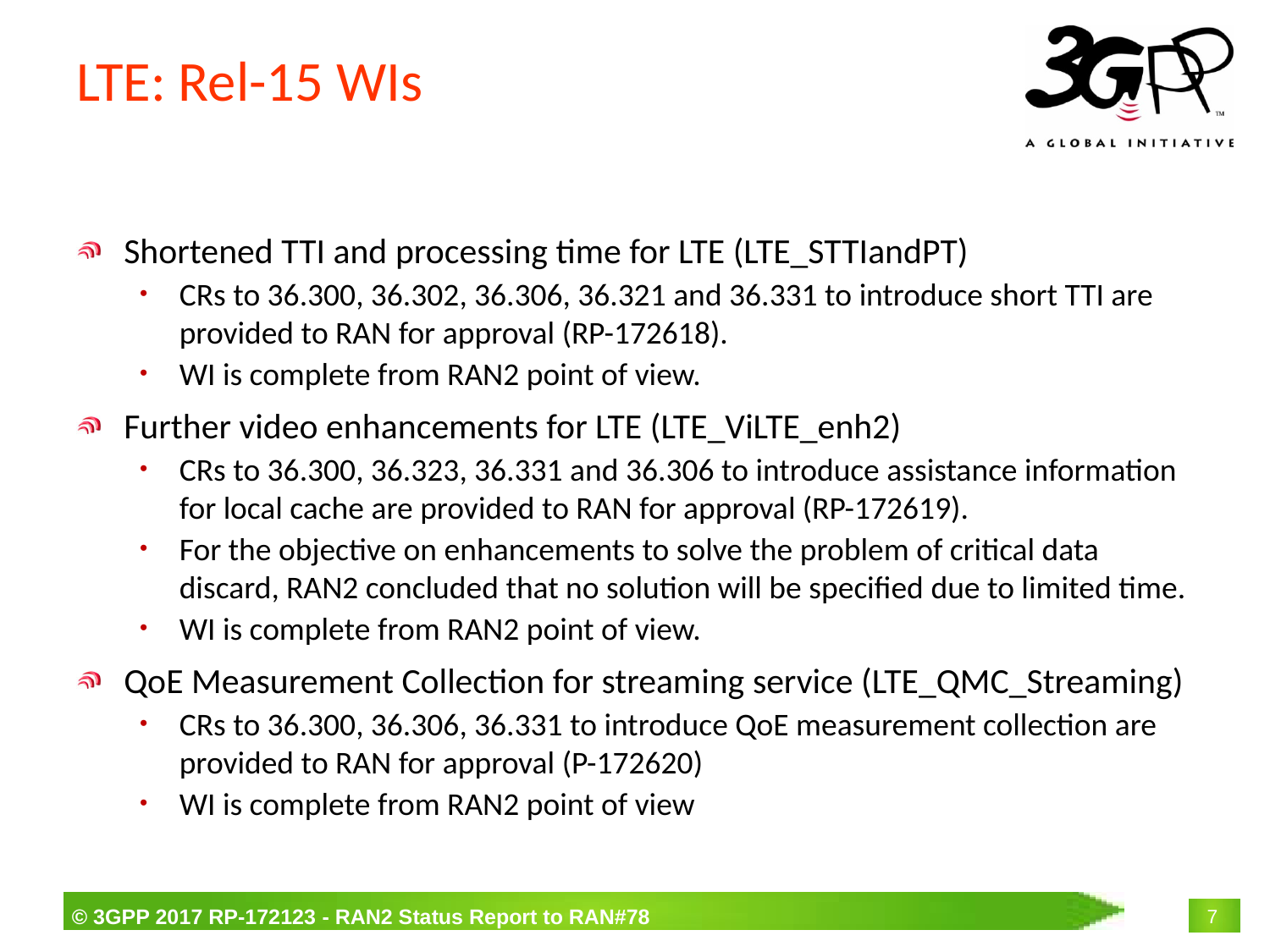

# LTE: Rel-15 WIs
Shortened TTI and processing time for LTE (LTE_STTIandPT)
CRs to 36.300, 36.302, 36.306, 36.321 and 36.331 to introduce short TTI are provided to RAN for approval (RP-172618).
WI is complete from RAN2 point of view.
Further video enhancements for LTE (LTE_ViLTE_enh2)
CRs to 36.300, 36.323, 36.331 and 36.306 to introduce assistance information for local cache are provided to RAN for approval (RP-172619).
For the objective on enhancements to solve the problem of critical data discard, RAN2 concluded that no solution will be specified due to limited time.
WI is complete from RAN2 point of view.
QoE Measurement Collection for streaming service (LTE_QMC_Streaming)
CRs to 36.300, 36.306, 36.331 to introduce QoE measurement collection are provided to RAN for approval (P-172620)
WI is complete from RAN2 point of view